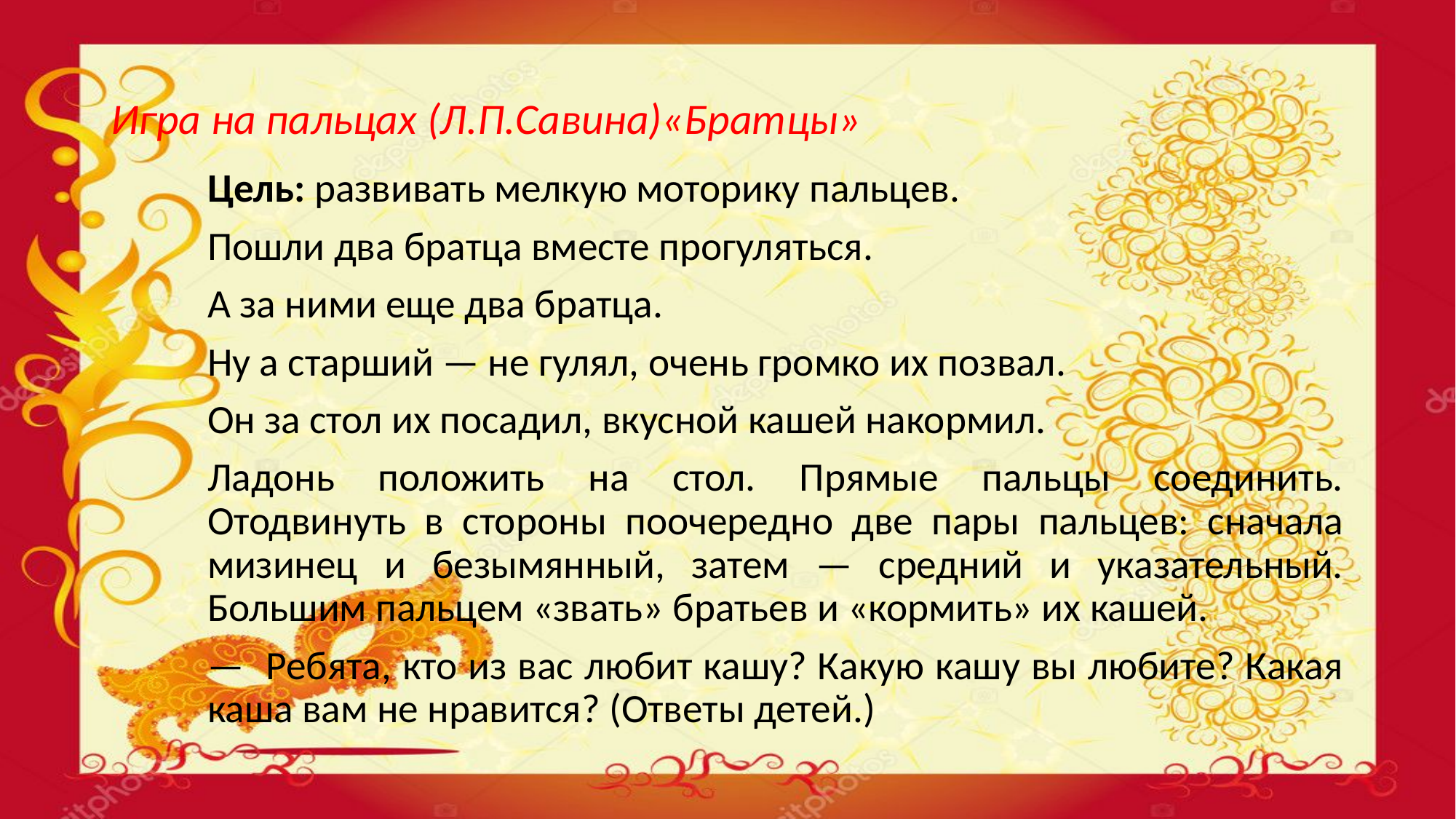

# Игра на пальцах (Л.П.Савина)«Братцы»
Цель: развивать мелкую моторику пальцев.
Пошли два братца вместе прогуляться.
А за ними еще два братца.
Ну а старший — не гулял, очень громко их позвал.
Он за стол их посадил, вкусной кашей накормил.
Ладонь положить на стол. Прямые пальцы соединить. Отодвинуть в сторо­ны поочередно две пары пальцев: сначала мизинец и безымянный, затем — средний и указательный. Большим пальцем «звать» братьев и «кормить» их кашей.
—  Ребята, кто из вас любит кашу? Какую кашу вы любите? Какая ка­ша вам не нравится? (Ответы детей.)